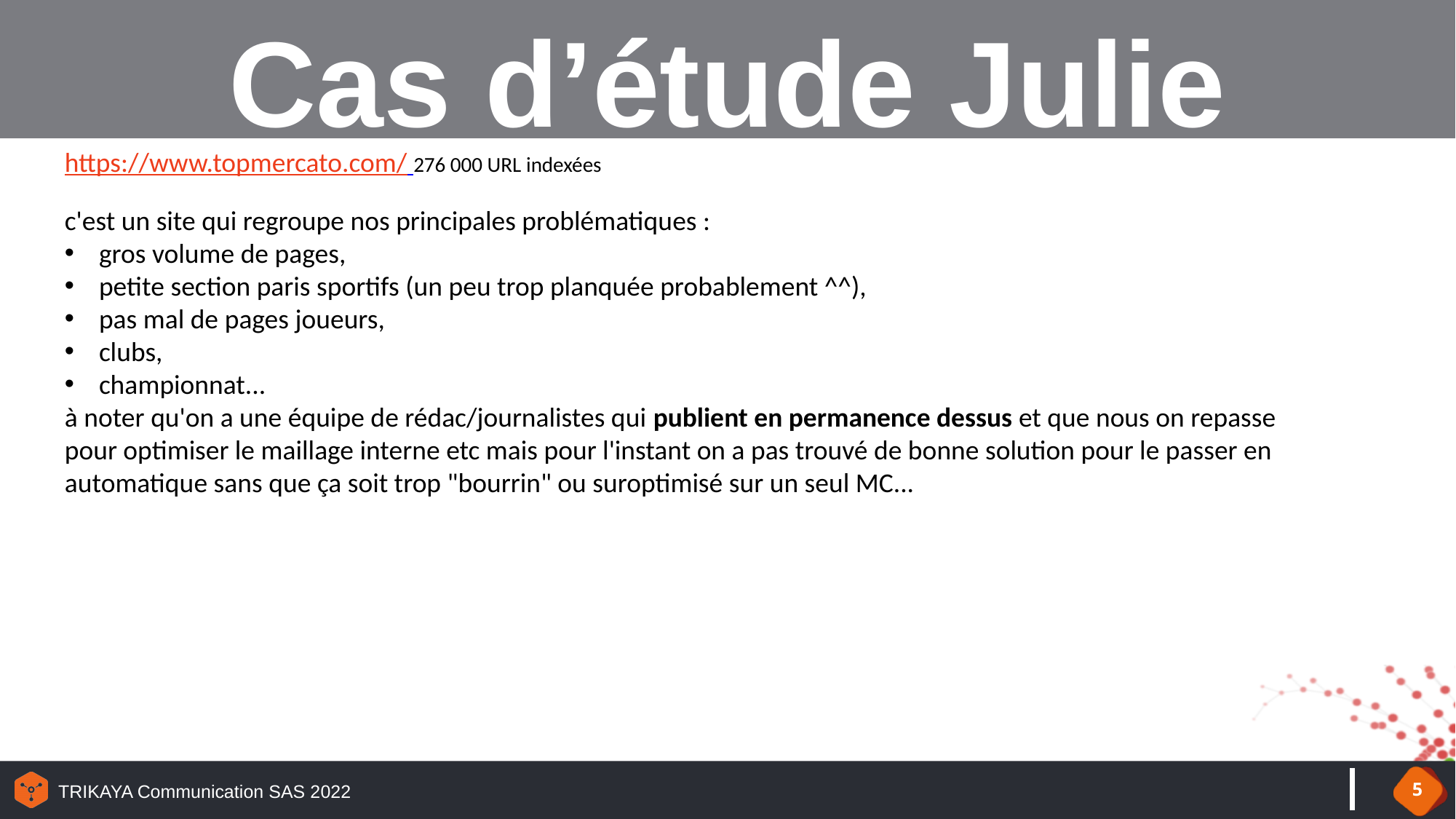

Cas d’étude Julie
https://www.topmercato.com/ 276 000 URL indexées

c'est un site qui regroupe nos principales problématiques :
gros volume de pages,
petite section paris sportifs (un peu trop planquée probablement ^^),
pas mal de pages joueurs,
clubs,
championnat...
à noter qu'on a une équipe de rédac/journalistes qui publient en permanence dessus et que nous on repasse pour optimiser le maillage interne etc mais pour l'instant on a pas trouvé de bonne solution pour le passer en automatique sans que ça soit trop "bourrin" ou suroptimisé sur un seul MC...